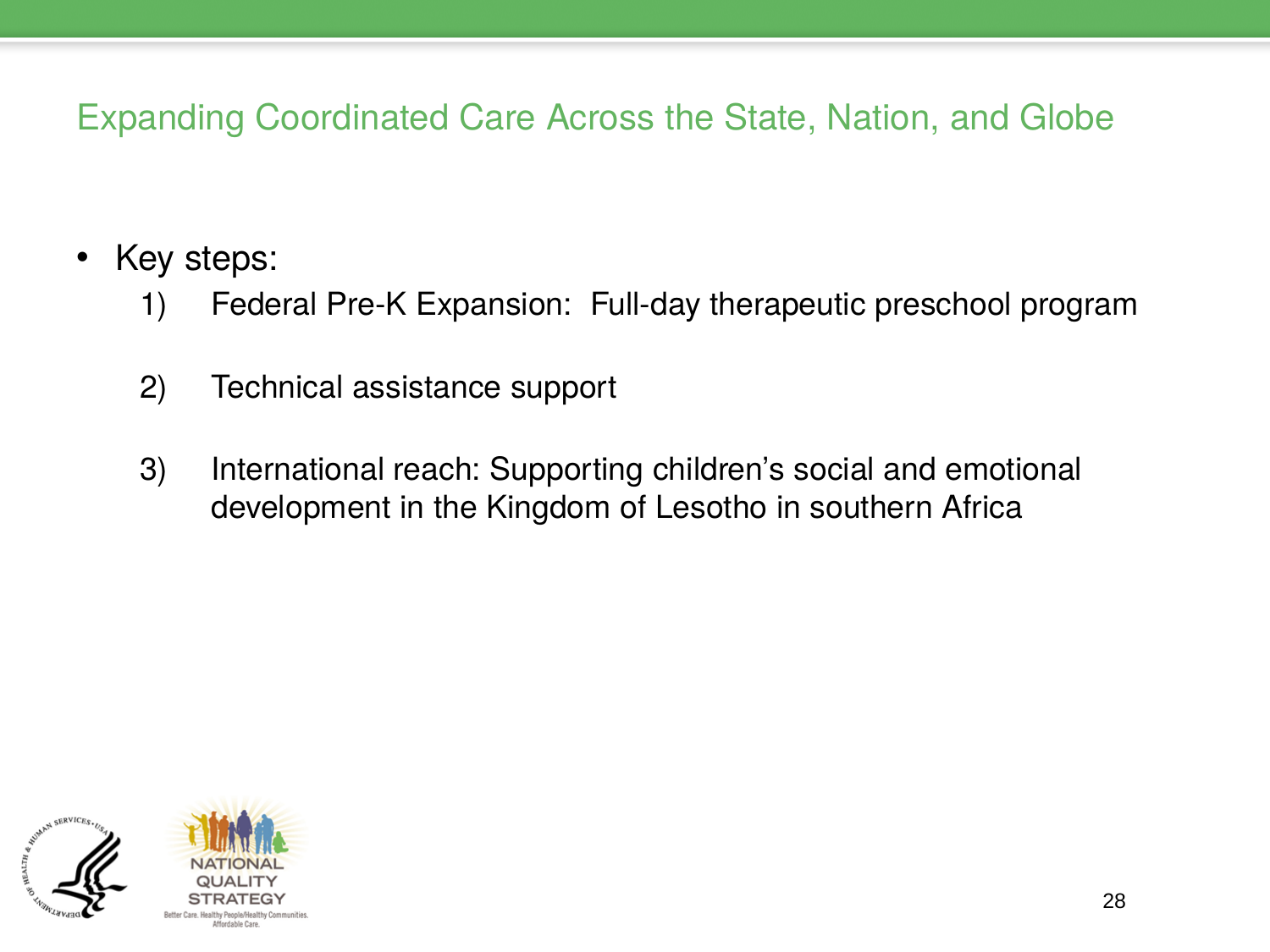

# Expanding Coordinated Care Across the State, Nation, and Globe
Key steps:
Federal Pre-K Expansion:  Full-day therapeutic preschool program
Technical assistance support
International reach: Supporting children’s social and emotional development in the Kingdom of Lesotho in southern Africa
28